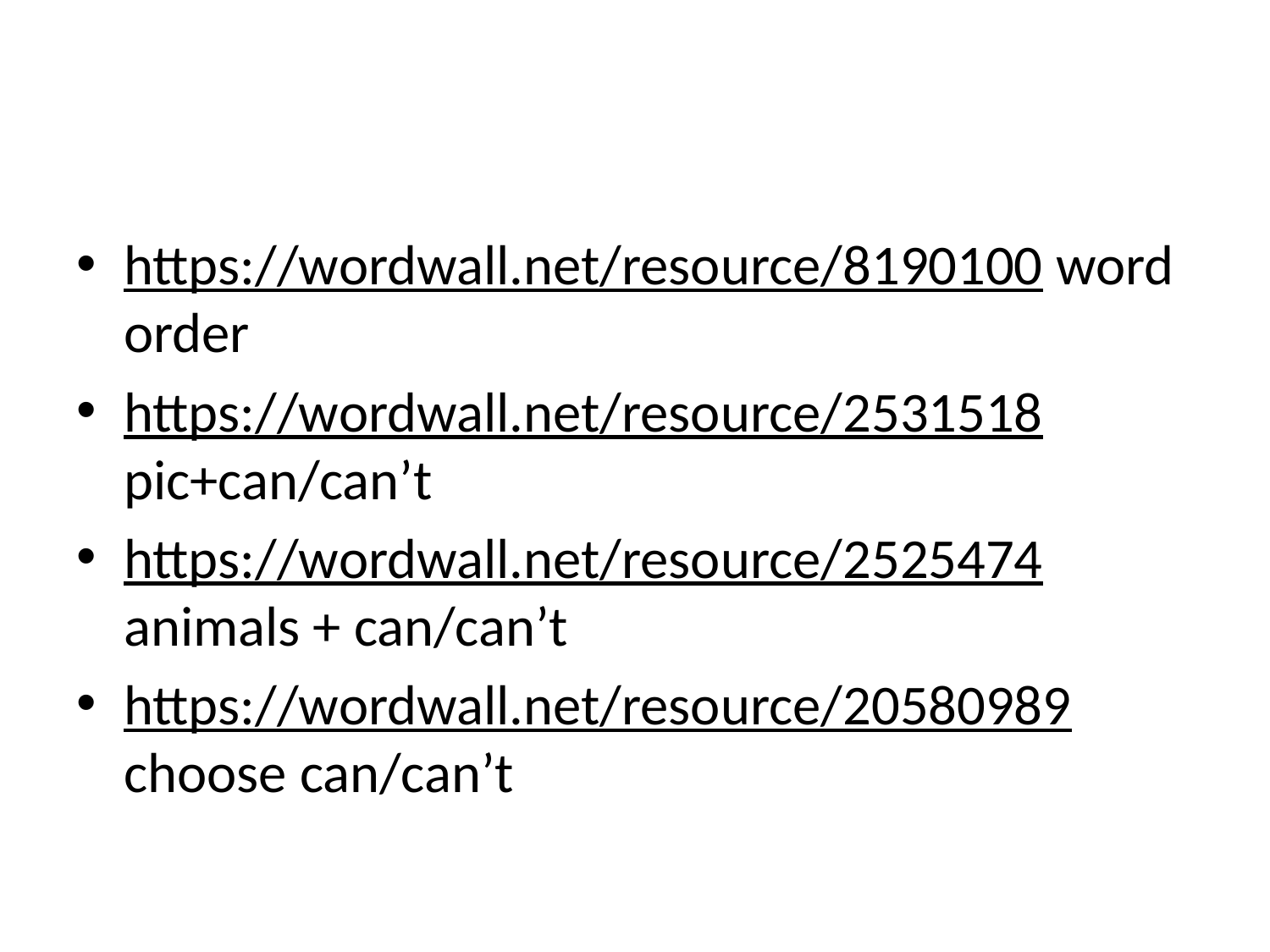

#
https://wordwall.net/resource/8190100 word order
https://wordwall.net/resource/2531518 pic+can/can’t
https://wordwall.net/resource/2525474 animals + can/can’t
https://wordwall.net/resource/20580989 choose can/can’t